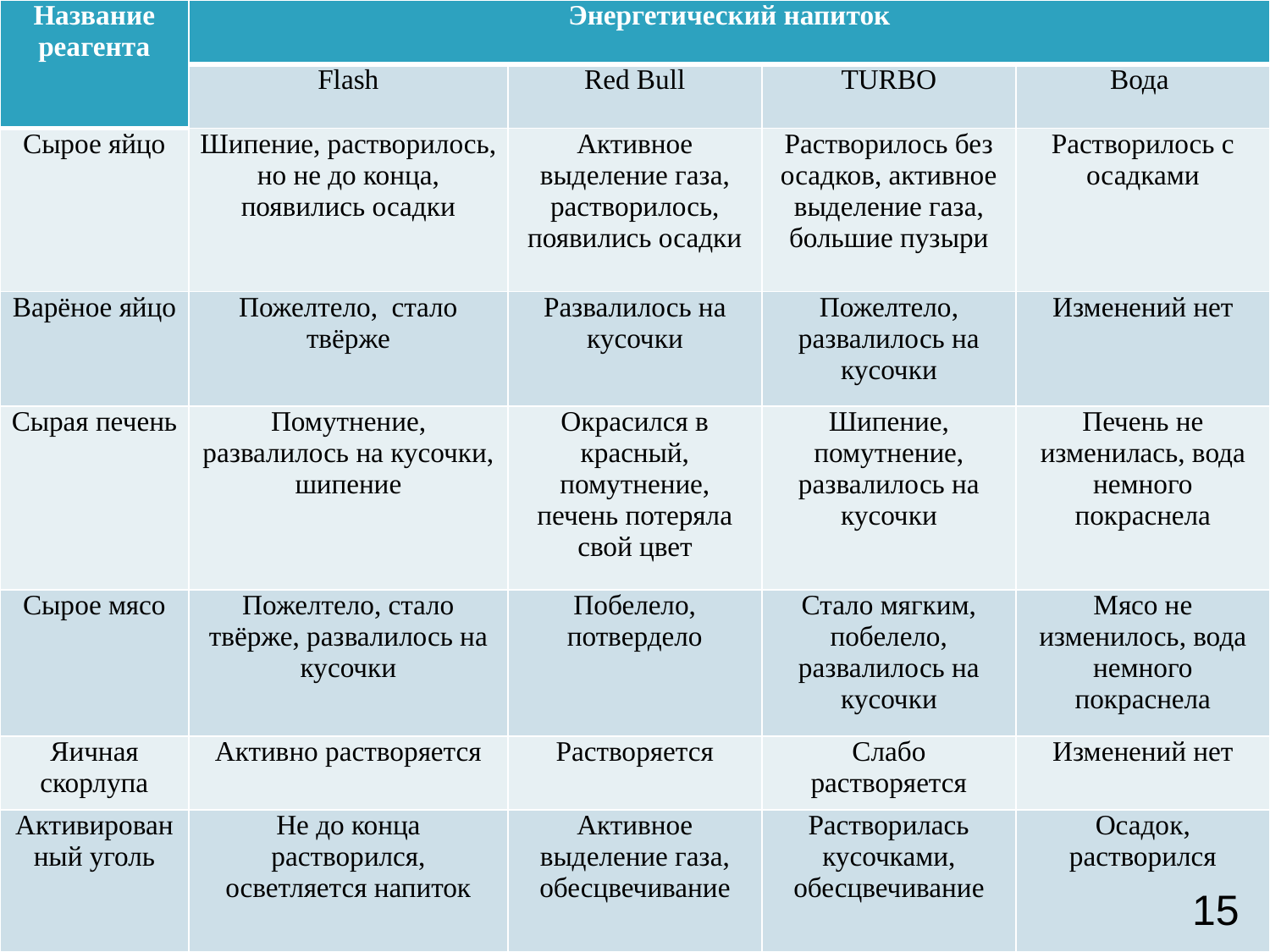

| Название реагента | Энергетический напиток |  |  |  |
| --- | --- | --- | --- | --- |
|  | Flash | Red Bull | TURBO | Вода |
| Сырое яйцо | Шипение, растворилось, но не до конца, появились осадки | Активное выделение газа, растворилось, появились осадки | Растворилось без осадков, активное выделение газа, большие пузыри | Растворилось с осадками |
| Варёное яйцо | Пожелтело, стало твёрже | Развалилось на кусочки | Пожелтело, развалилось на кусочки | Изменений нет |
| Сырая печень | Помутнение, развалилось на кусочки, шипение | Окрасился в красный, помутнение, печень потеряла свой цвет | Шипение, помутнение, развалилось на кусочки | Печень не изменилась, вода немного покраснела |
| Сырое мясо | Пожелтело, стало твёрже, развалилось на кусочки | Побелело, потвердело | Стало мягким, побелело, развалилось на кусочки | Мясо не изменилось, вода немного покраснела |
| Яичная скорлупа | Активно растворяется | Растворяется | Слабо растворяется | Изменений нет |
| Активированный уголь | Не до конца растворился, осветляется напиток | Активное выделение газа, обесцвечивание | Растворилась кусочками, обесцвечивание | Осадок, растворился |
15